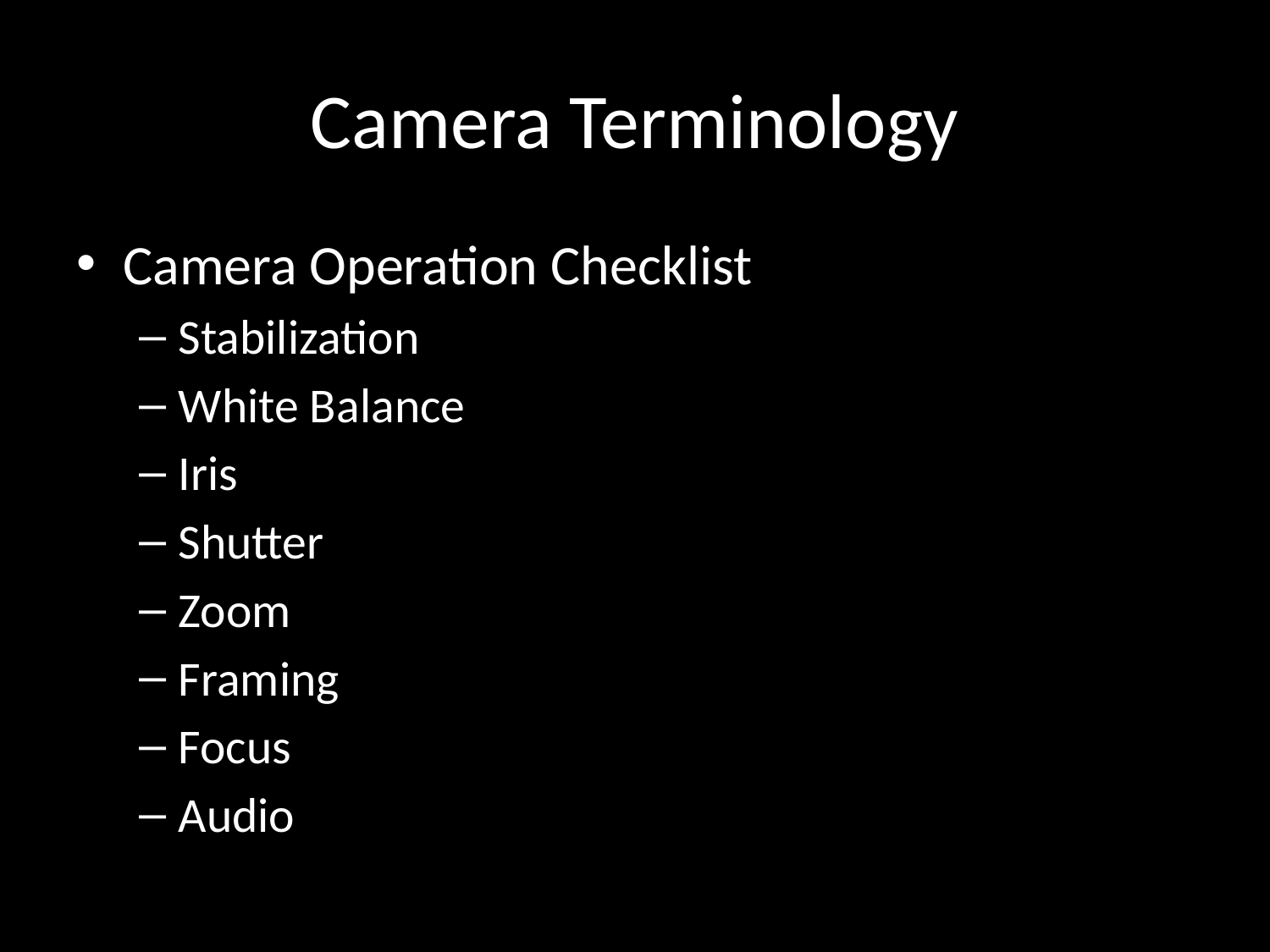

# Camera Terminology
Camera Operation Checklist
Stabilization
White Balance
Iris
Shutter
Zoom
Framing
Focus
Audio